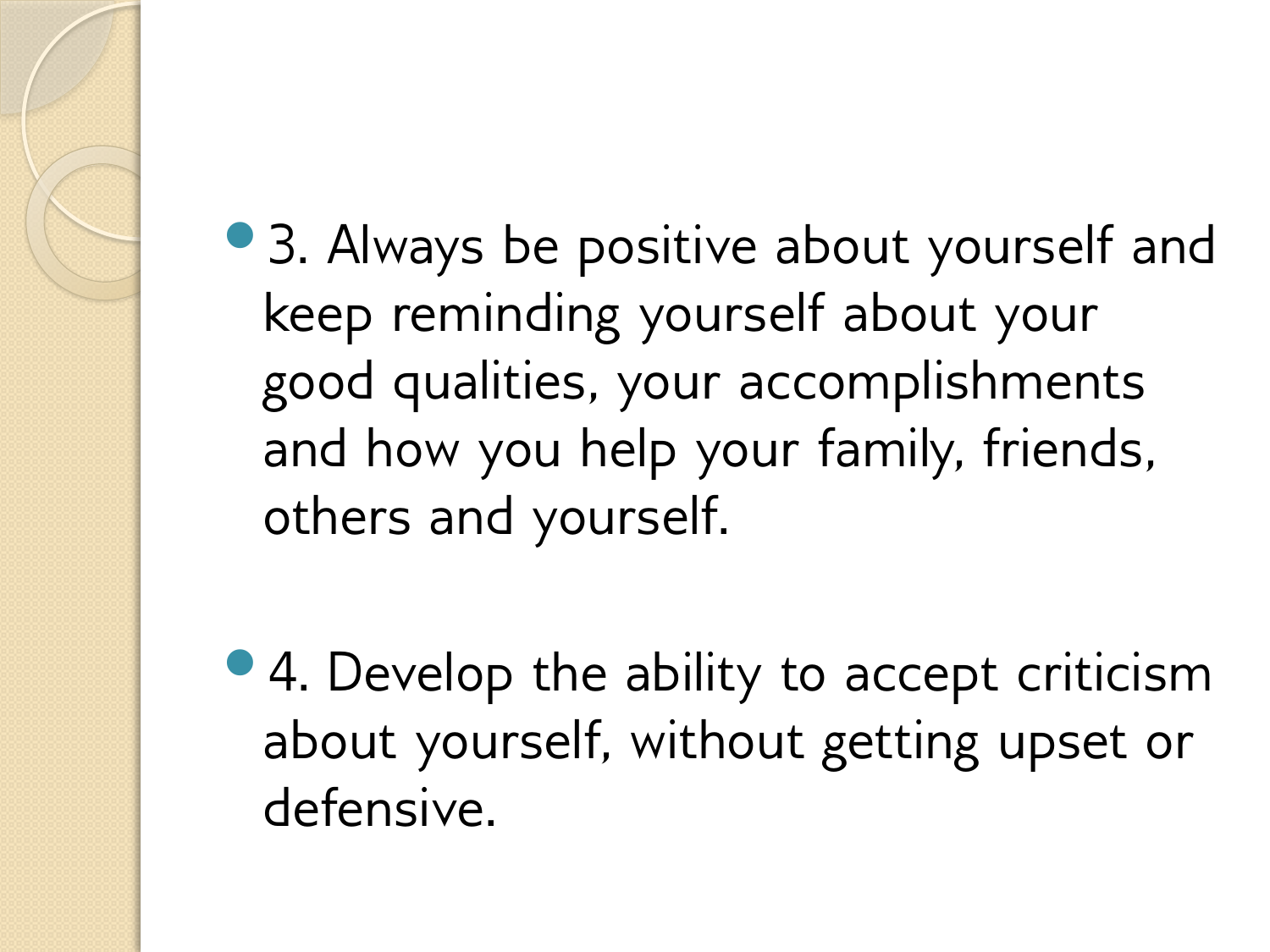

#
3. Always be positive about yourself and keep reminding yourself about your good qualities, your accomplishments and how you help your family, friends, others and yourself.

4. Develop the ability to accept criticism about yourself, without getting upset or defensive.